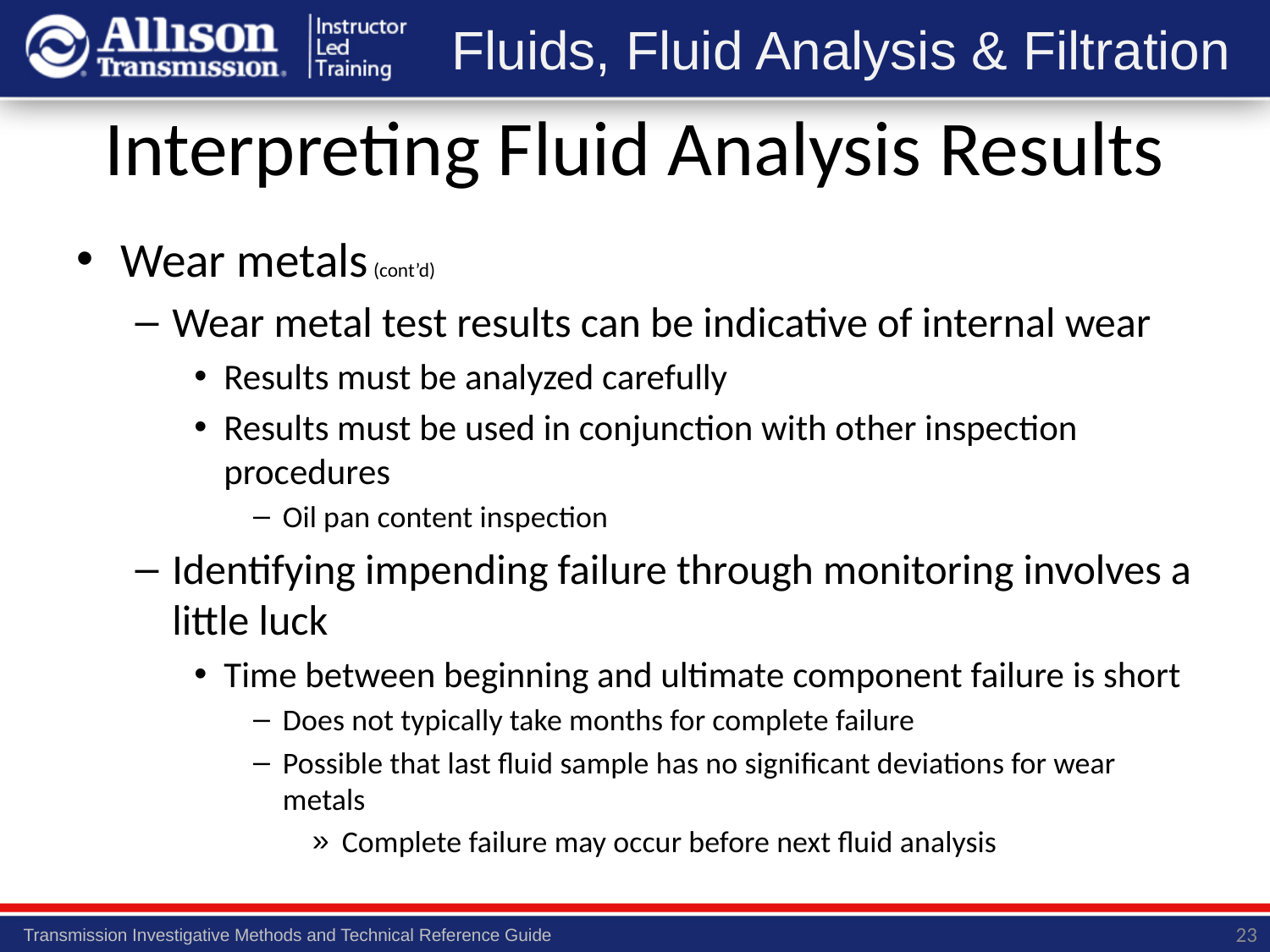

# Interpreting Fluid Analysis Results
Wear metals (cont’d)
Wear metal test results can be indicative of internal wear
Results must be analyzed carefully
Results must be used in conjunction with other inspection procedures
Oil pan content inspection
Identifying impending failure through monitoring involves a little luck
Time between beginning and ultimate component failure is short
Does not typically take months for complete failure
Possible that last fluid sample has no significant deviations for wear metals
Complete failure may occur before next fluid analysis

23